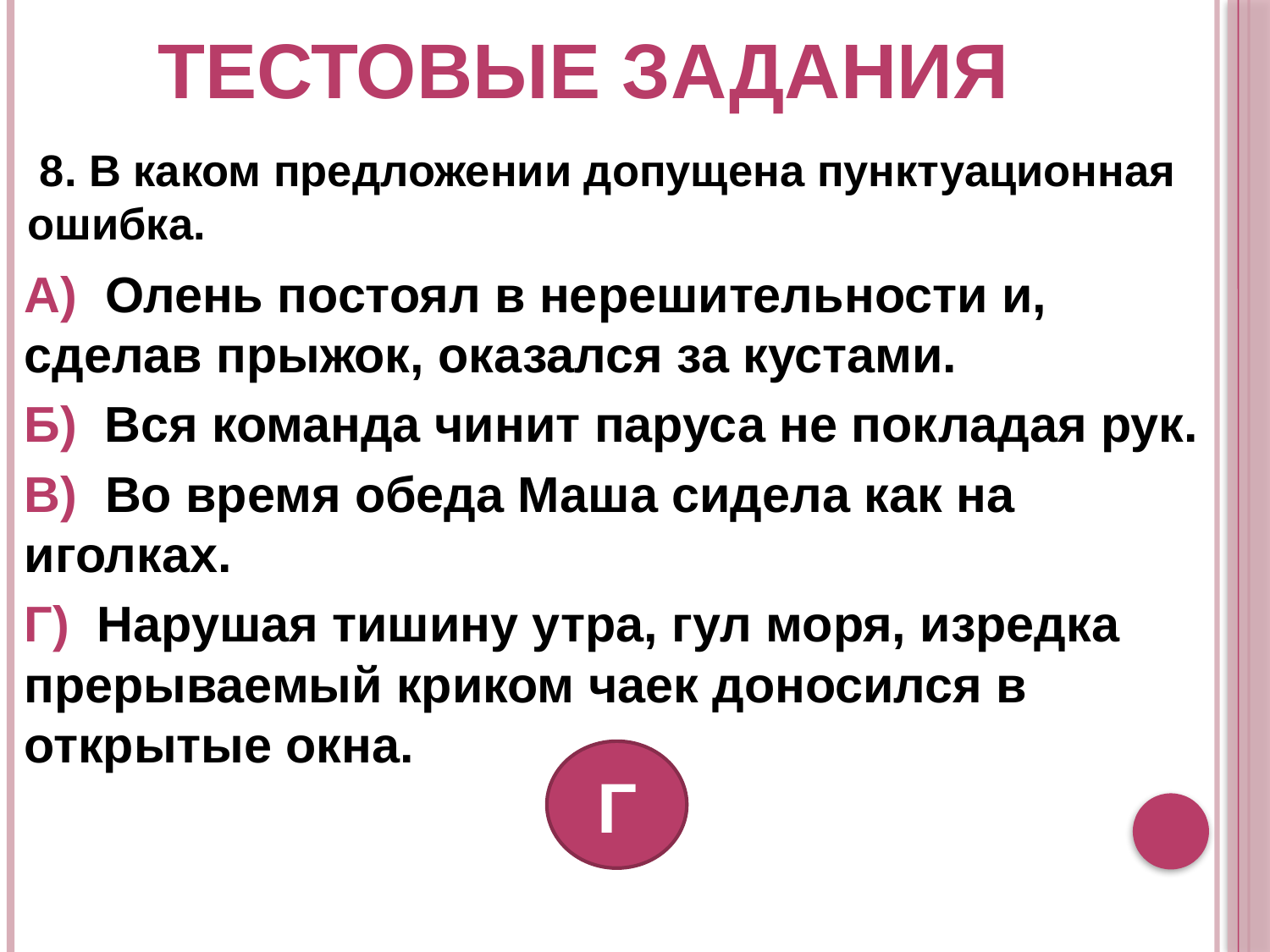

# Тестовые задания
 8. В каком предложении допущена пунктуационная ошибка.
А)  Олень постоял в нерешительности и, сделав прыжок, оказался за кустами.
Б)  Вся команда чинит паруса не покладая рук.
В)  Во время обеда Маша сидела как на иголках.
Г)  Нарушая тишину утра, гул моря, изредка прерываемый криком чаек доносился в открытые окна.

Г